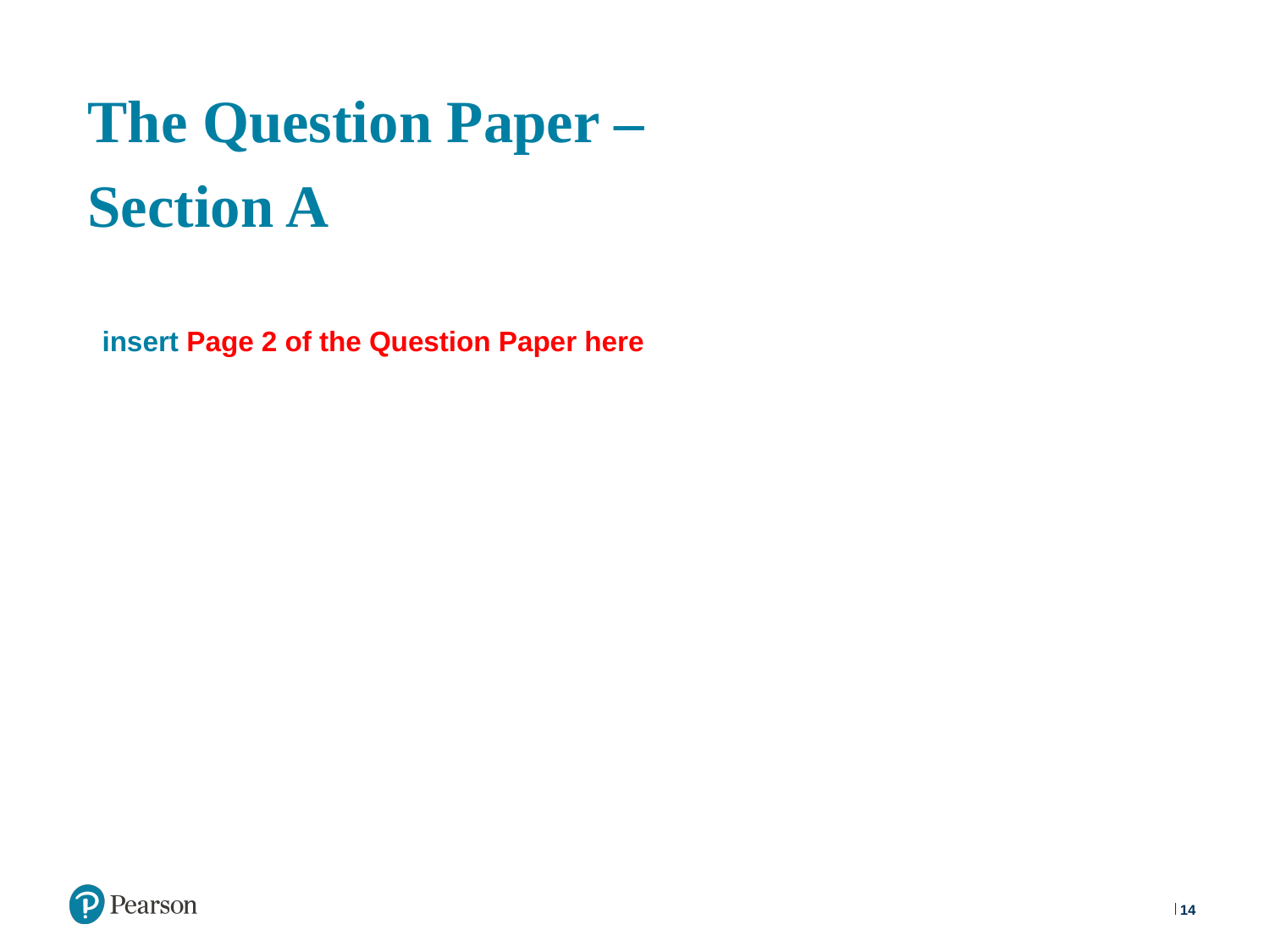

# The Question Paper – Section A

insert Page 2 of the Question Paper here

14